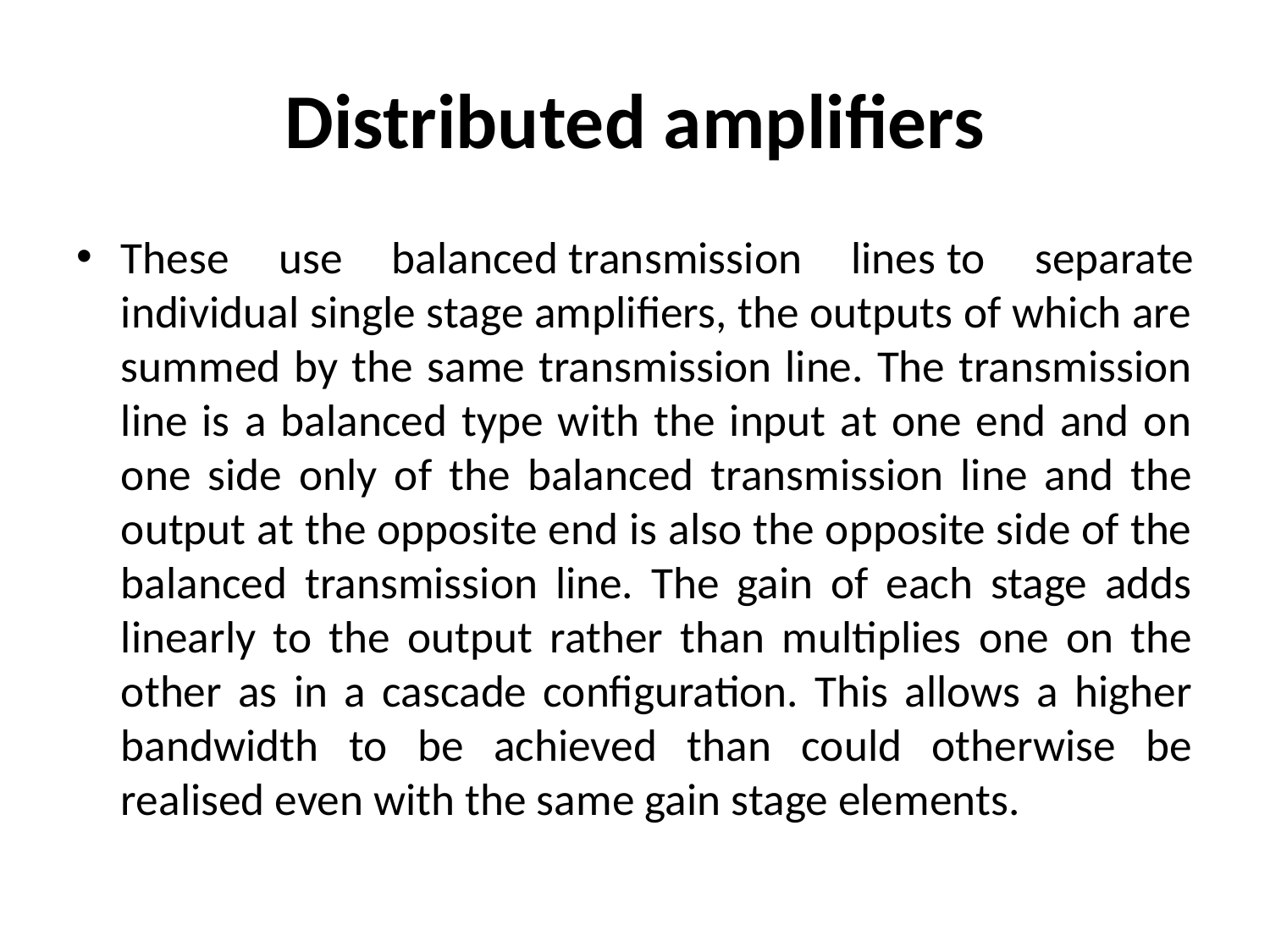

# Distributed amplifiers
These use balanced transmission lines to separate individual single stage amplifiers, the outputs of which are summed by the same transmission line. The transmission line is a balanced type with the input at one end and on one side only of the balanced transmission line and the output at the opposite end is also the opposite side of the balanced transmission line. The gain of each stage adds linearly to the output rather than multiplies one on the other as in a cascade configuration. This allows a higher bandwidth to be achieved than could otherwise be realised even with the same gain stage elements.